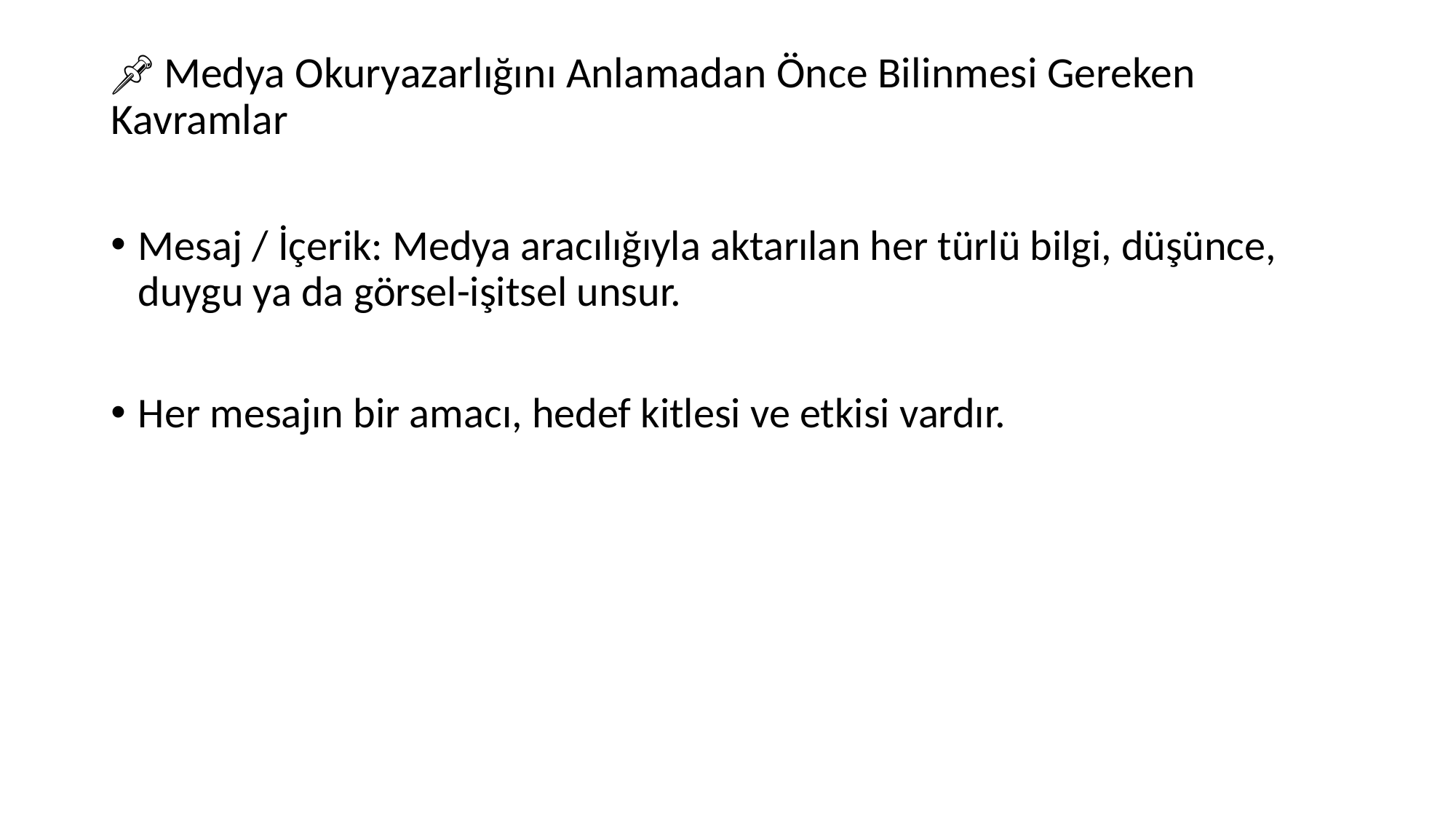

# 📌 Medya Okuryazarlığını Anlamadan Önce Bilinmesi Gereken Kavramlar
Mesaj / İçerik: Medya aracılığıyla aktarılan her türlü bilgi, düşünce, duygu ya da görsel-işitsel unsur.

Her mesajın bir amacı, hedef kitlesi ve etkisi vardır.